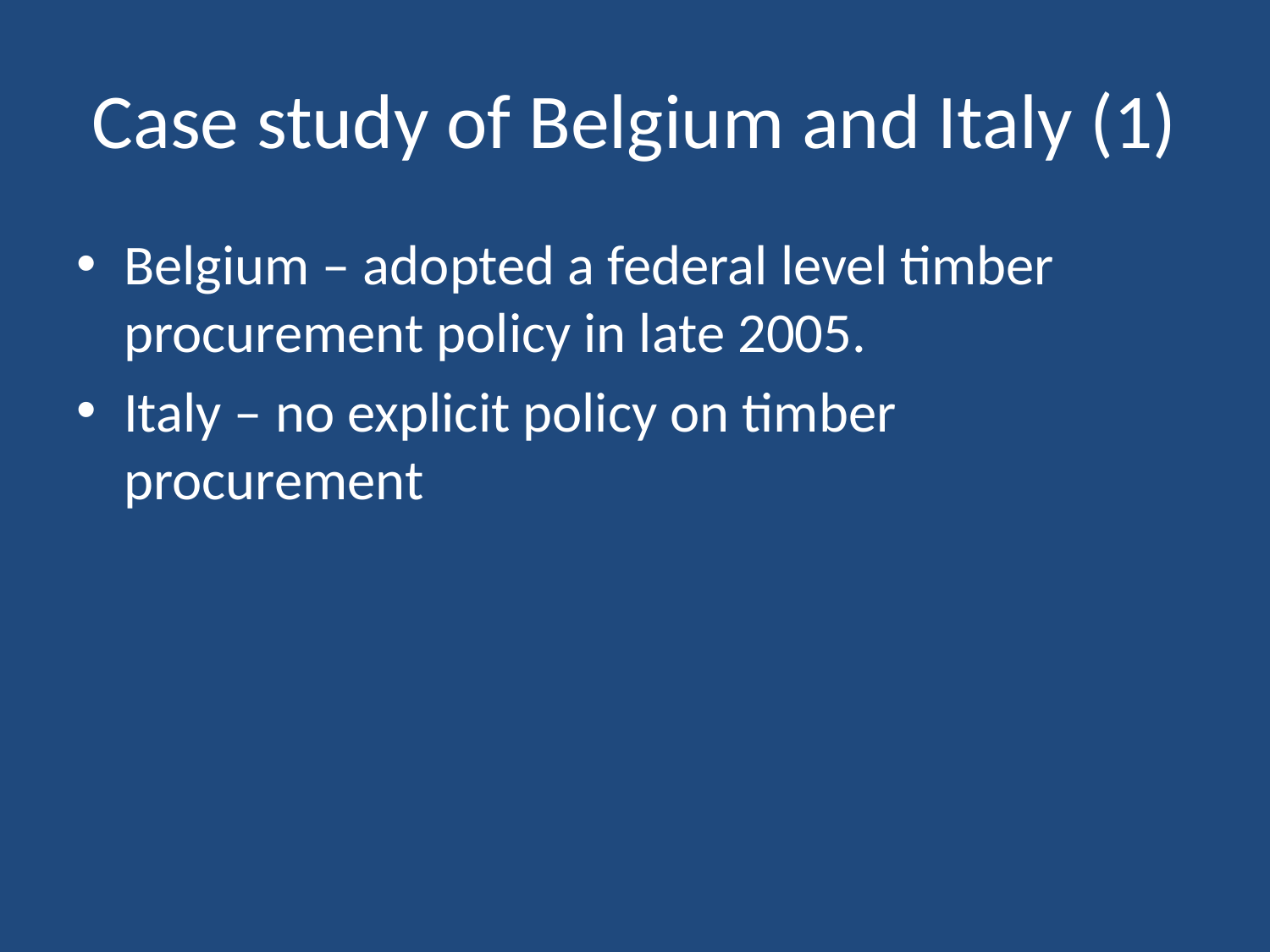

# Case study of Belgium and Italy (1)
Belgium – adopted a federal level timber procurement policy in late 2005.
Italy – no explicit policy on timber procurement